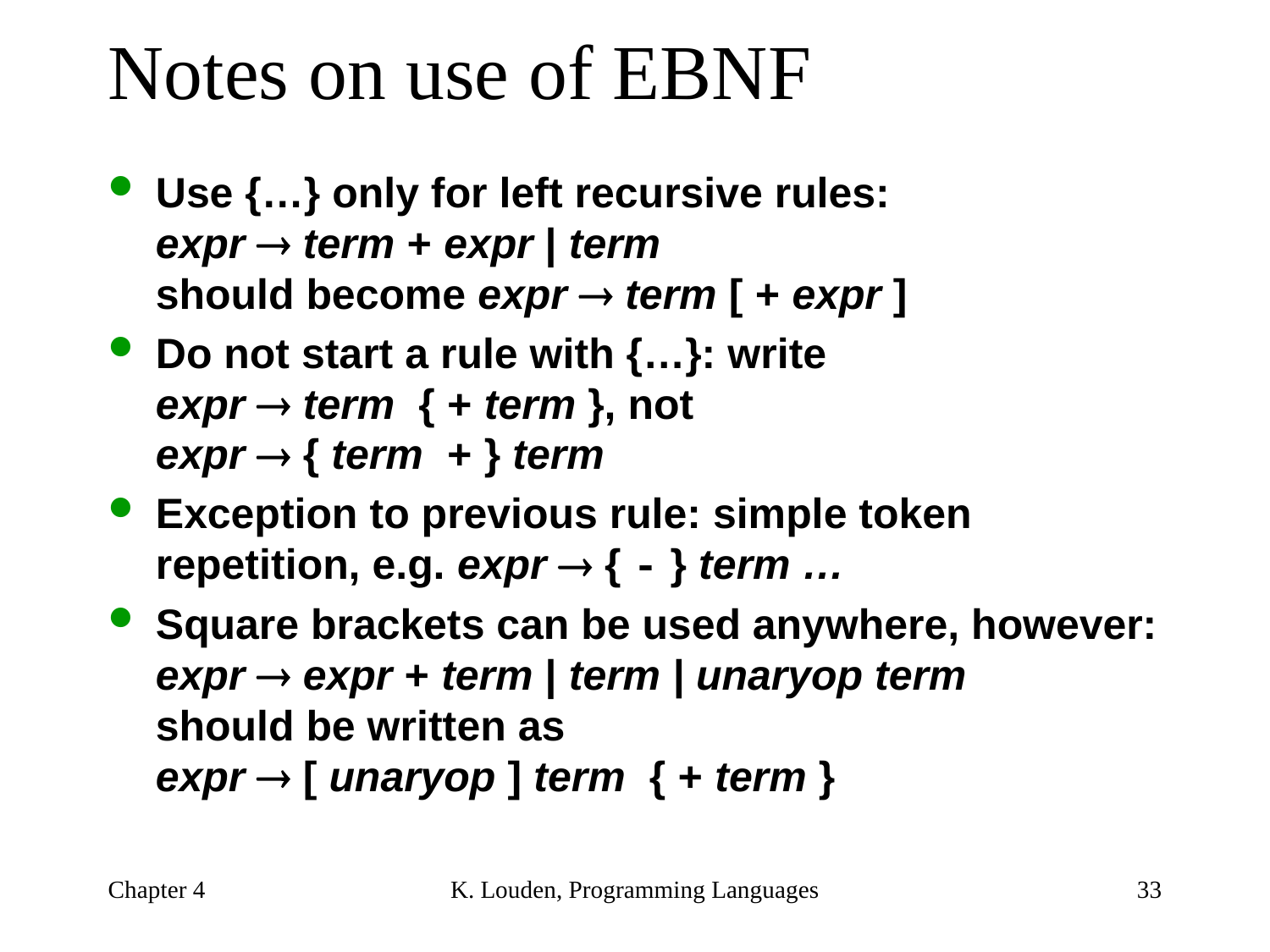

# Notes on use of EBNF
Use {…} only for left recursive rules:
expr → term + expr | term
should become expr → term [ + expr ]
Do not start a rule with {…}: write
expr → term  { + term }, not
expr → { term  + } term
Exception to previous rule: simple token repetition, e.g. expr → { - } term …
Square brackets can be used anywhere, however:
expr → expr + term | term | unaryop term
should be written as
expr → [ unaryop ] term  { + term }
Chapter 4
K. Louden, Programming Languages
33